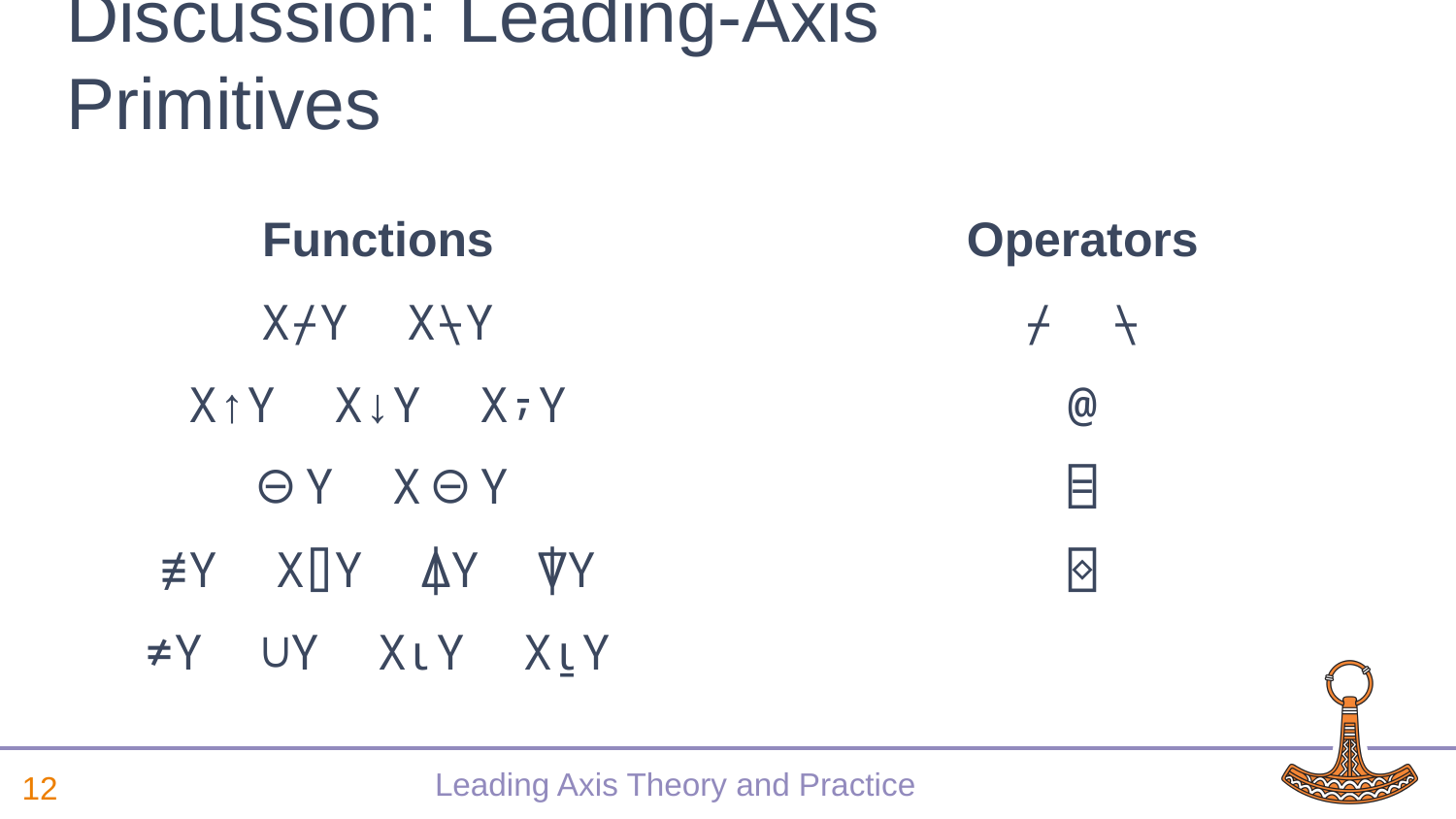

# Discussion: Leading-Axis Primitives
Functions
X⌿Y  X⍀Y
X↑Y  X↓Y  X⍪Y
⊖Y  X⊖Y
≢Y  X⌷Y  ⍋Y  ⍒Y
≠Y  ∪Y  X⍳Y  X⍸Y
Operators
⌿  ⍀
@
⌸
⌺